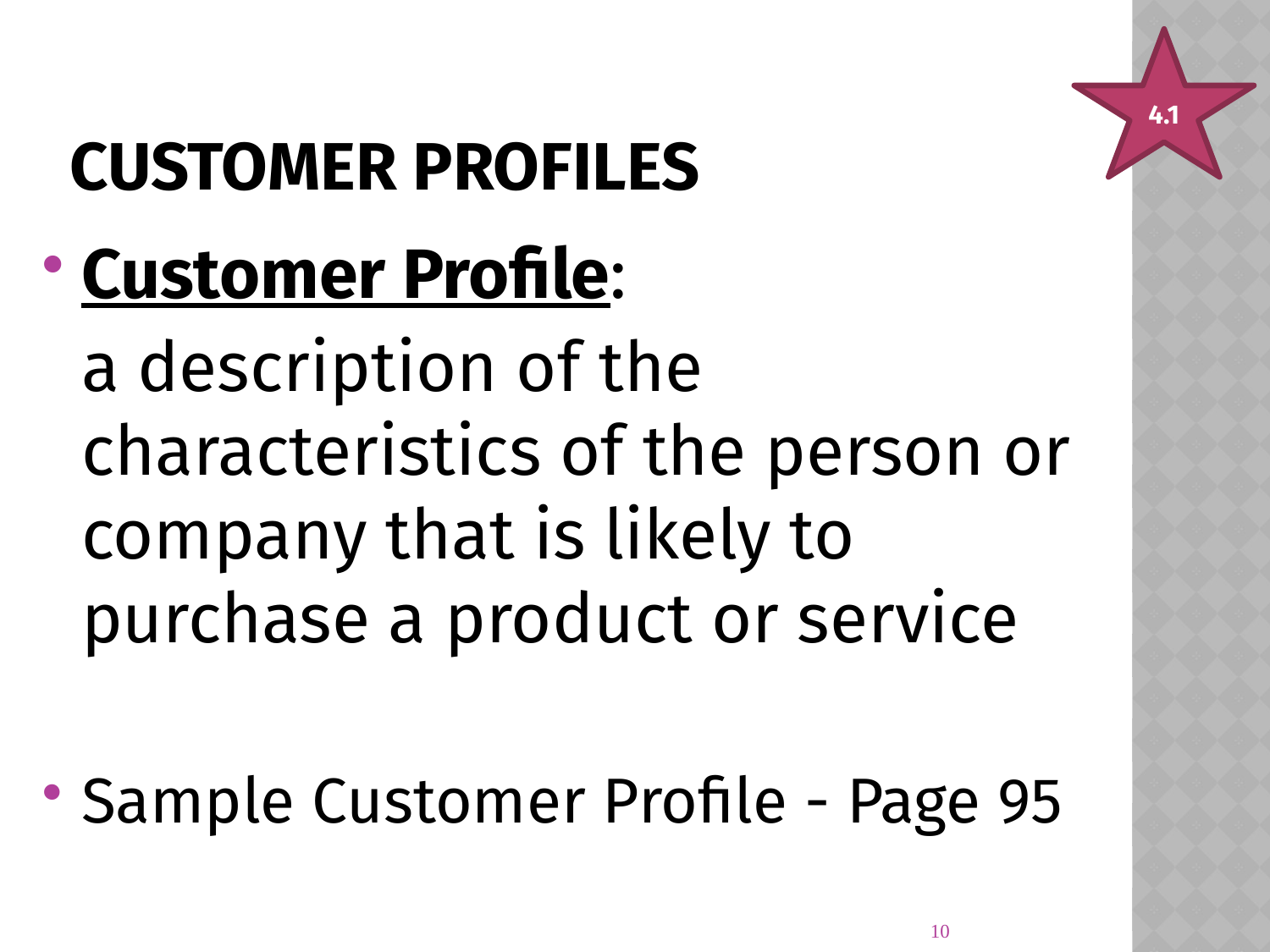

4.1
# Customer Profiles
Customer Profile:
	a description of the characteristics of the person or company that is likely to purchase a product or service

Sample Customer Profile - Page 95
10